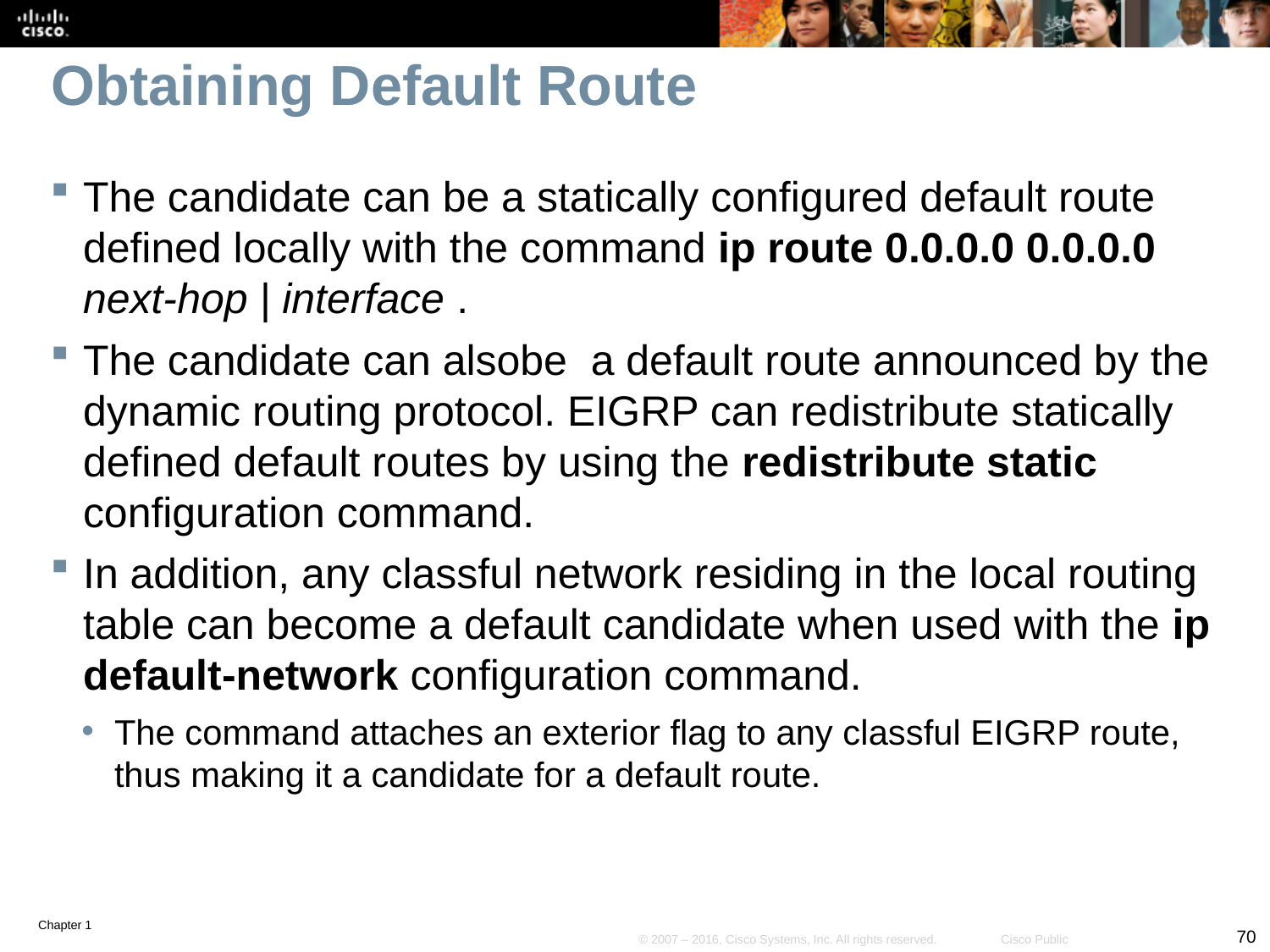

# Obtaining Default Route
The candidate can be a statically configured default route defined locally with the command ip route 0.0.0.0 0.0.0.0 next-hop | interface .
The candidate can alsobe  a default route announced by the dynamic routing protocol. EIGRP can redistribute statically defined default routes by using the redistribute static configuration command.
In addition, any classful network residing in the local routing table can become a default candidate when used with the ip default-network configuration command.
The command attaches an exterior flag to any classful EIGRP route, thus making it a candidate for a default route.